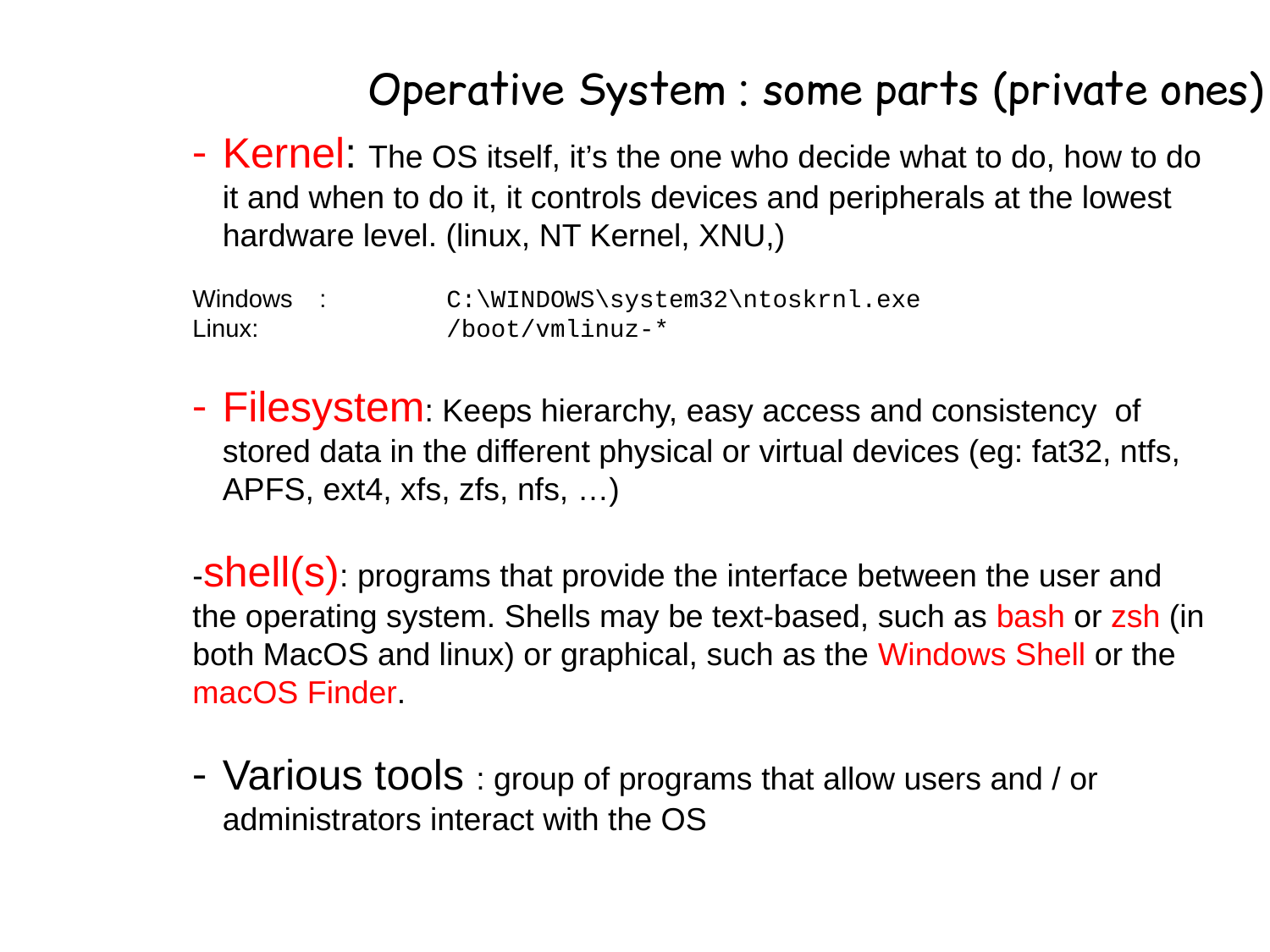

Operative System : some parts (private ones)
Kernel: The OS itself, it’s the one who decide what to do, how to do it and when to do it, it controls devices and peripherals at the lowest hardware level. (linux, NT Kernel, XNU,)

Windows	: 	C:\WINDOWS\system32\ntoskrnl.exe
Linux: 		/boot/vmlinuz-*

Filesystem: Keeps hierarchy, easy access and consistency  of stored data in the different physical or virtual devices (eg: fat32, ntfs, APFS, ext4, xfs, zfs, nfs, …)

-shell(s): programs that provide the interface between the user and the operating system. Shells may be text-based, such as bash or zsh (in both MacOS and linux) or graphical, such as the Windows Shell or the macOS Finder.

Various tools : group of programs that allow users and / or administrators interact with the OS